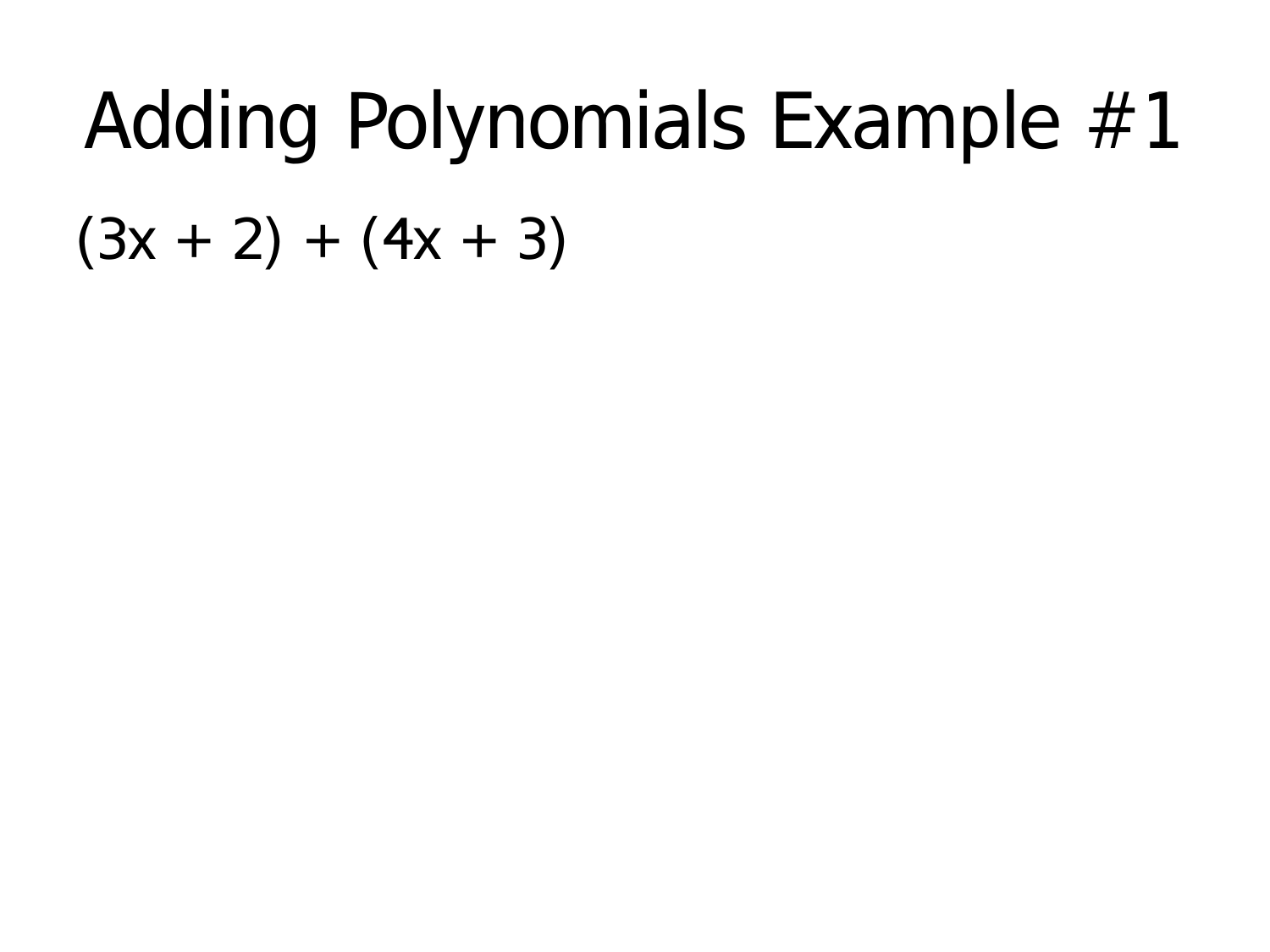

# Adding Polynomials Example #1
(3x + 2) + (4x + 3)